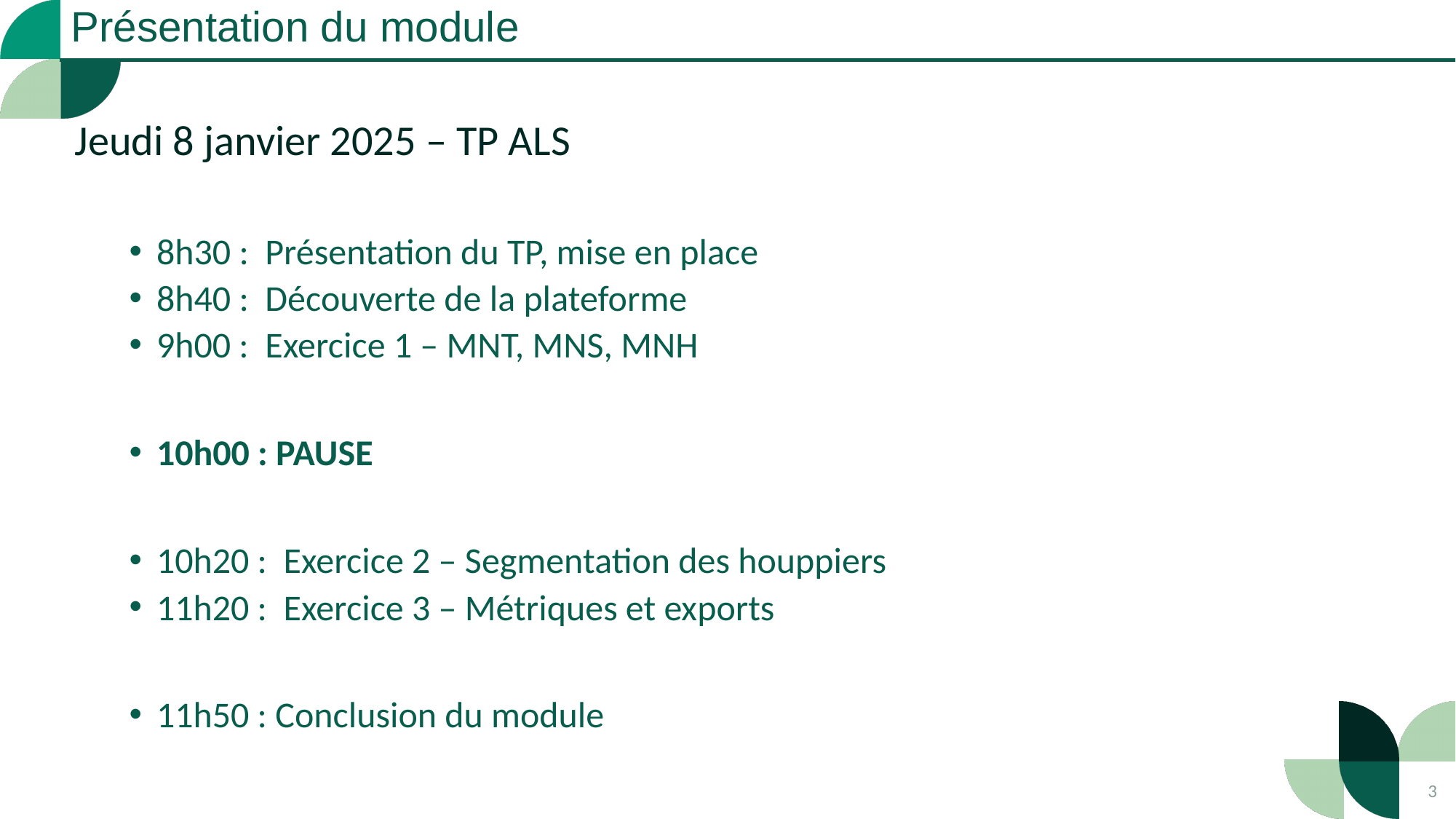

Présentation du module
Jeudi 8 janvier 2025 – TP ALS

8h30 :  Présentation du TP, mise en place
8h40 :  Découverte de la plateforme
9h00 :  Exercice 1 – MNT, MNS, MNH

10h00 : PAUSE

10h20 :  Exercice 2 – Segmentation des houppiers
11h20 :  Exercice 3 – Métriques et exports

11h50 : Conclusion du module

3